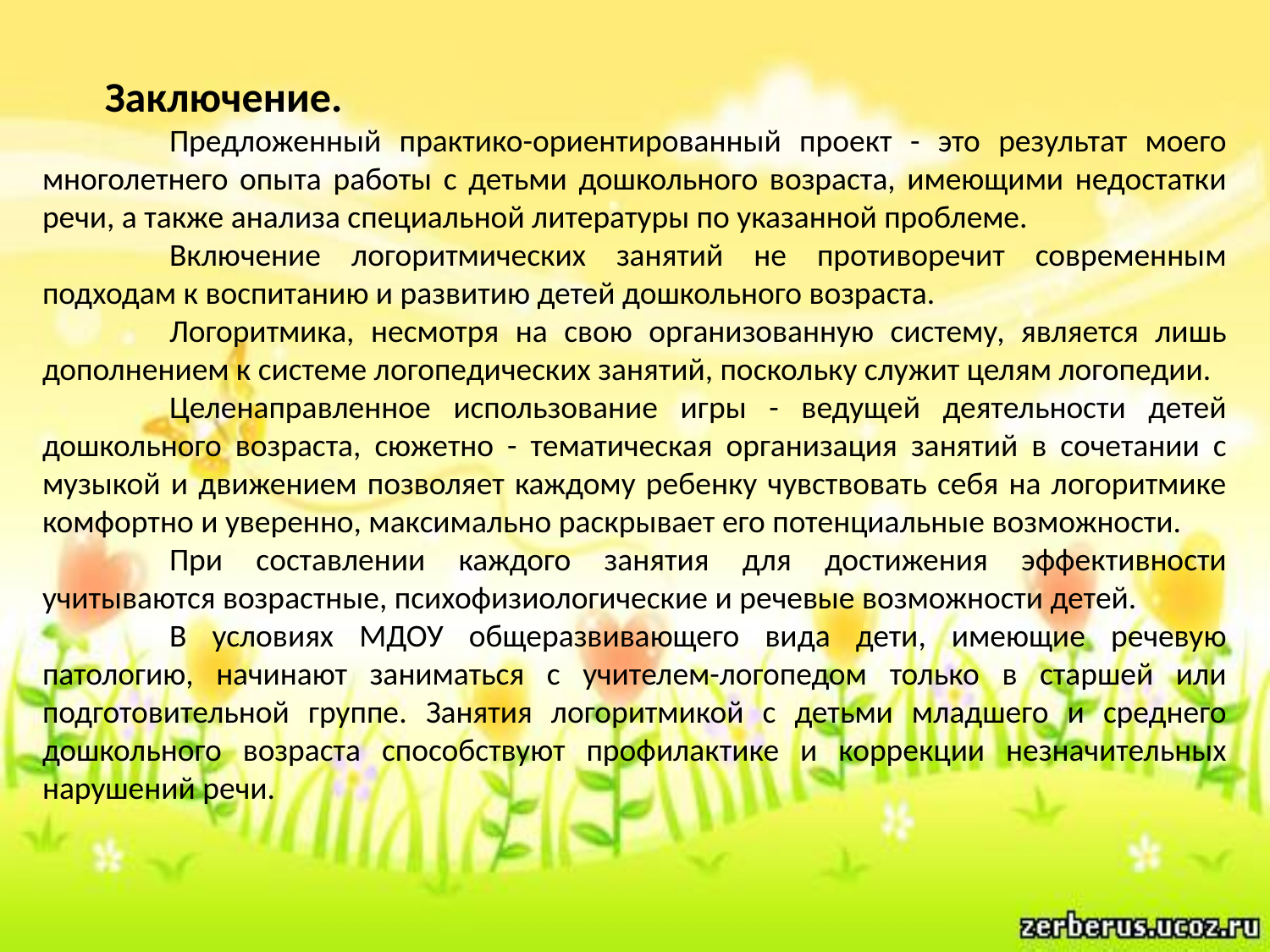

Заключение.
	Предложенный практико-ориентированный проект - это результат моего многолетнего опыта работы с детьми дошкольного возраста, имеющими недостатки речи, а также анализа специальной литературы по указанной проблеме.
	Включение логоритмических занятий не противоречит современным подходам к воспитанию и развитию детей дошкольного возраста.
	Логоритмика, несмотря на свою организованную систему, является лишь дополнением к системе логопедических занятий, поскольку служит целям логопедии.
	Целенаправленное использование игры - ведущей деятельности детей дошкольного возраста, сюжетно - тематическая организация занятий в сочетании с музыкой и движением позволяет каждому ребенку чувствовать себя на логоритмике комфортно и уверенно, максимально раскрывает его потенциальные возможности.
	При составлении каждого занятия для достижения эффективности учитываются возрастные, психофизиологические и речевые возможности детей.
	В условиях МДОУ общеразвивающего вида дети, имеющие речевую патологию, начинают заниматься с учителем-логопедом только в старшей или подготовительной группе. Занятия логоритмикой с детьми младшего и среднего дошкольного возраста способствуют профилактике и коррекции незначительных нарушений речи.